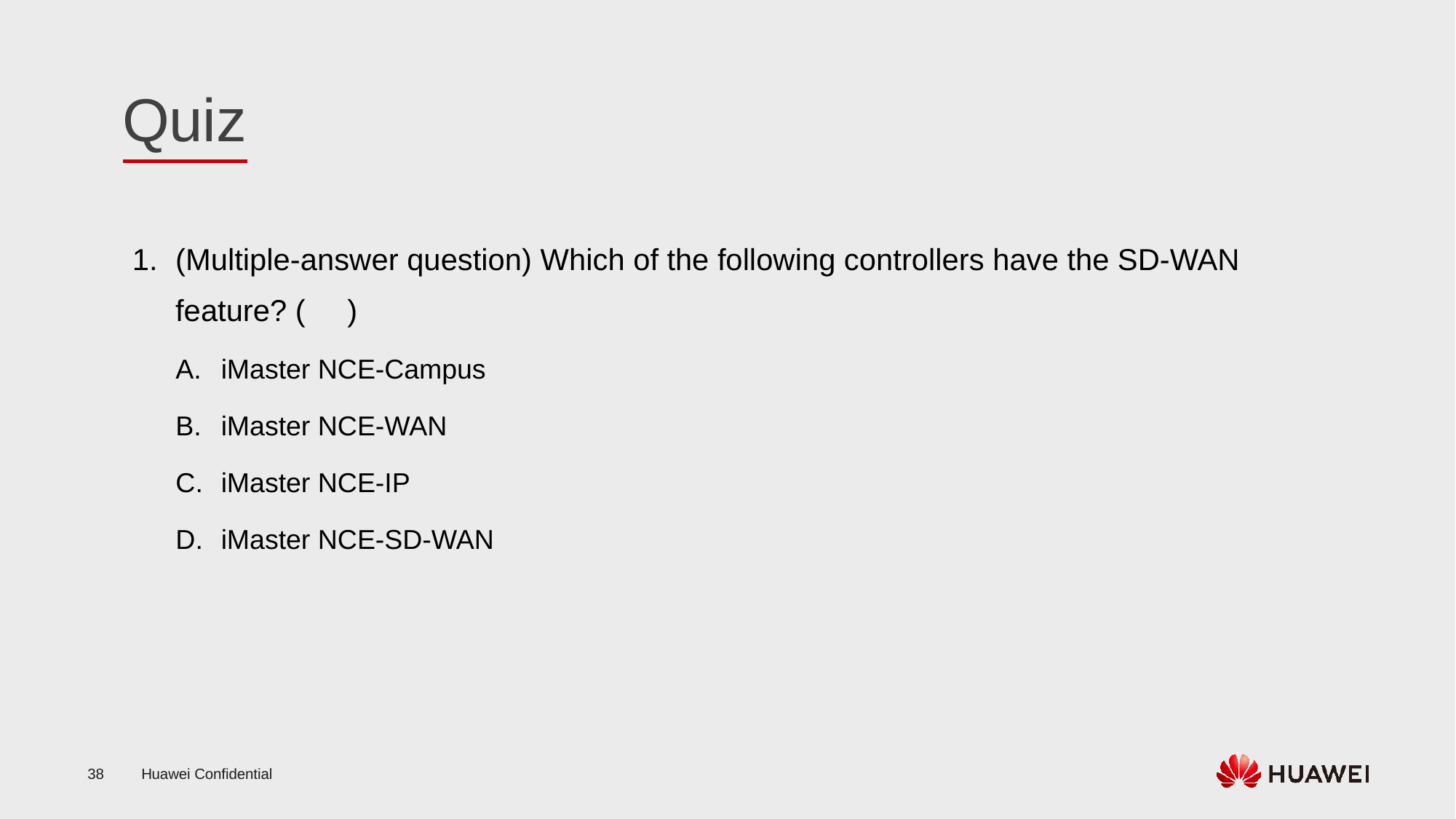

(Multiple-answer question) Which of the following controllers have the SD-WAN feature? (     )
iMaster NCE-Campus
iMaster NCE-WAN
iMaster NCE-IP
iMaster NCE-SD-WAN